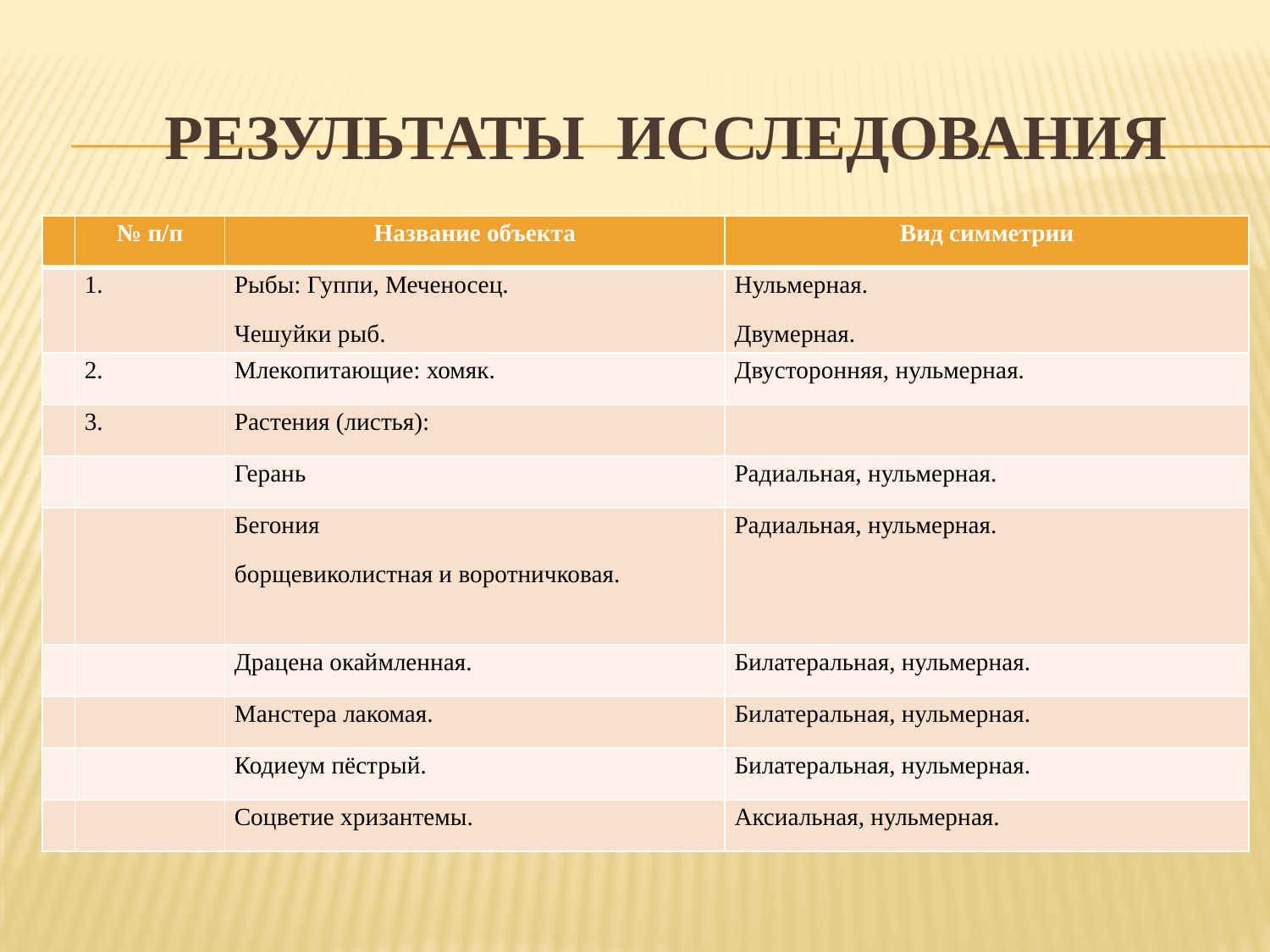

# Результаты  исследования
|  | № п/п | Название объекта | Вид симметрии |
| --- | --- | --- | --- |
|  | 1. | Рыбы: Гуппи, Меченосец. Чешуйки рыб. | Нульмерная. Двумерная. |
|  | 2. | Млекопитающие: хомяк. | Двусторонняя, нульмерная. |
|  | 3. | Растения (листья): |  |
|  |  | Герань | Радиальная, нульмерная. |
|  |  | Бегония борщевиколистная и воротничковая. | Радиальная, нульмерная. |
|  |  | Драцена окаймленная. | Билатеральная, нульмерная. |
|  |  | Манстера лакомая. | Билатеральная, нульмерная. |
|  |  | Кодиеум пёстрый. | Билатеральная, нульмерная. |
|  |  | Соцветие хризантемы. | Аксиальная, нульмерная. |